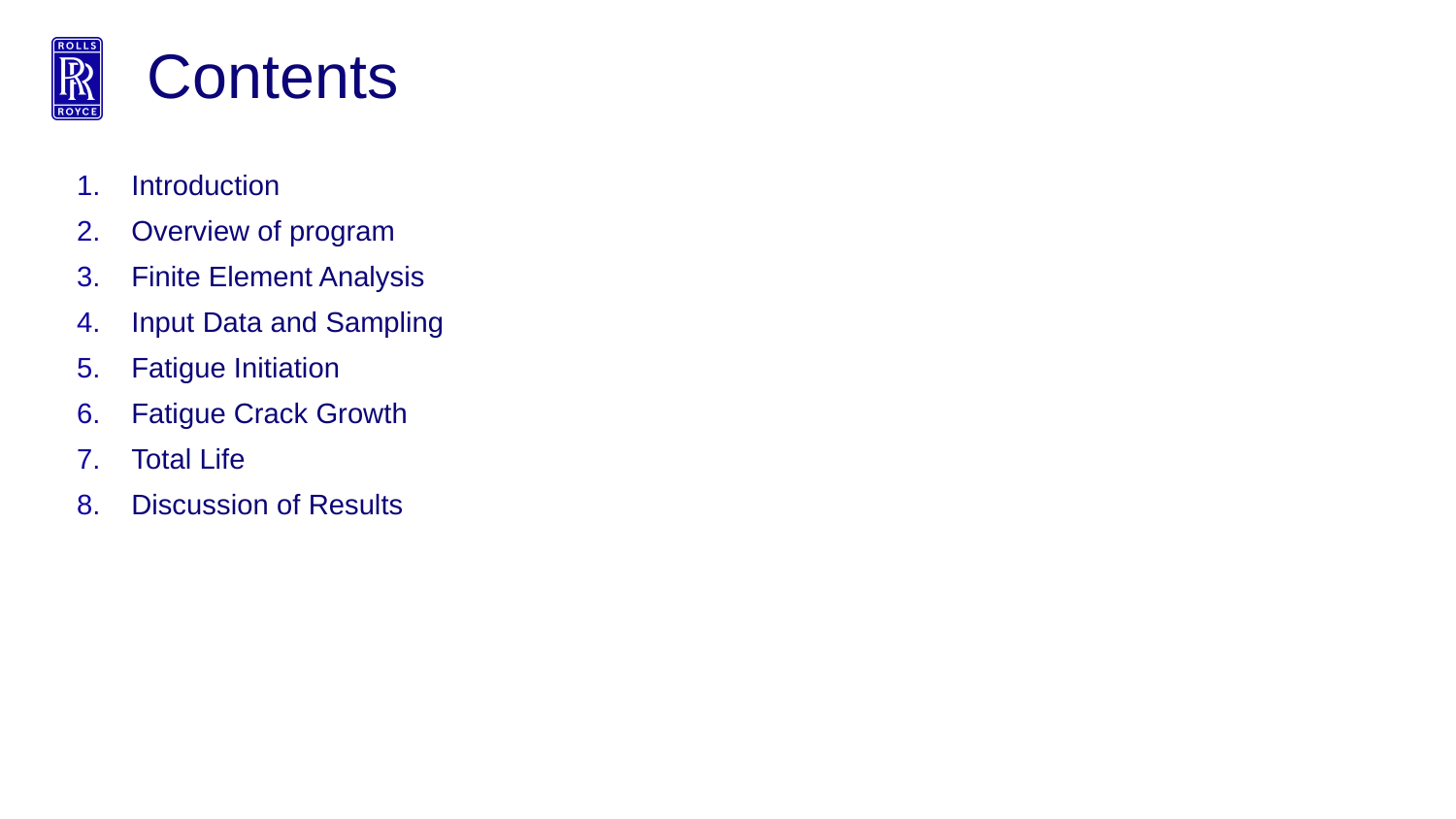

Contents
Introduction
Overview of program
Finite Element Analysis
Input Data and Sampling
Fatigue Initiation
Fatigue Crack Growth
Total Life
Discussion of Results